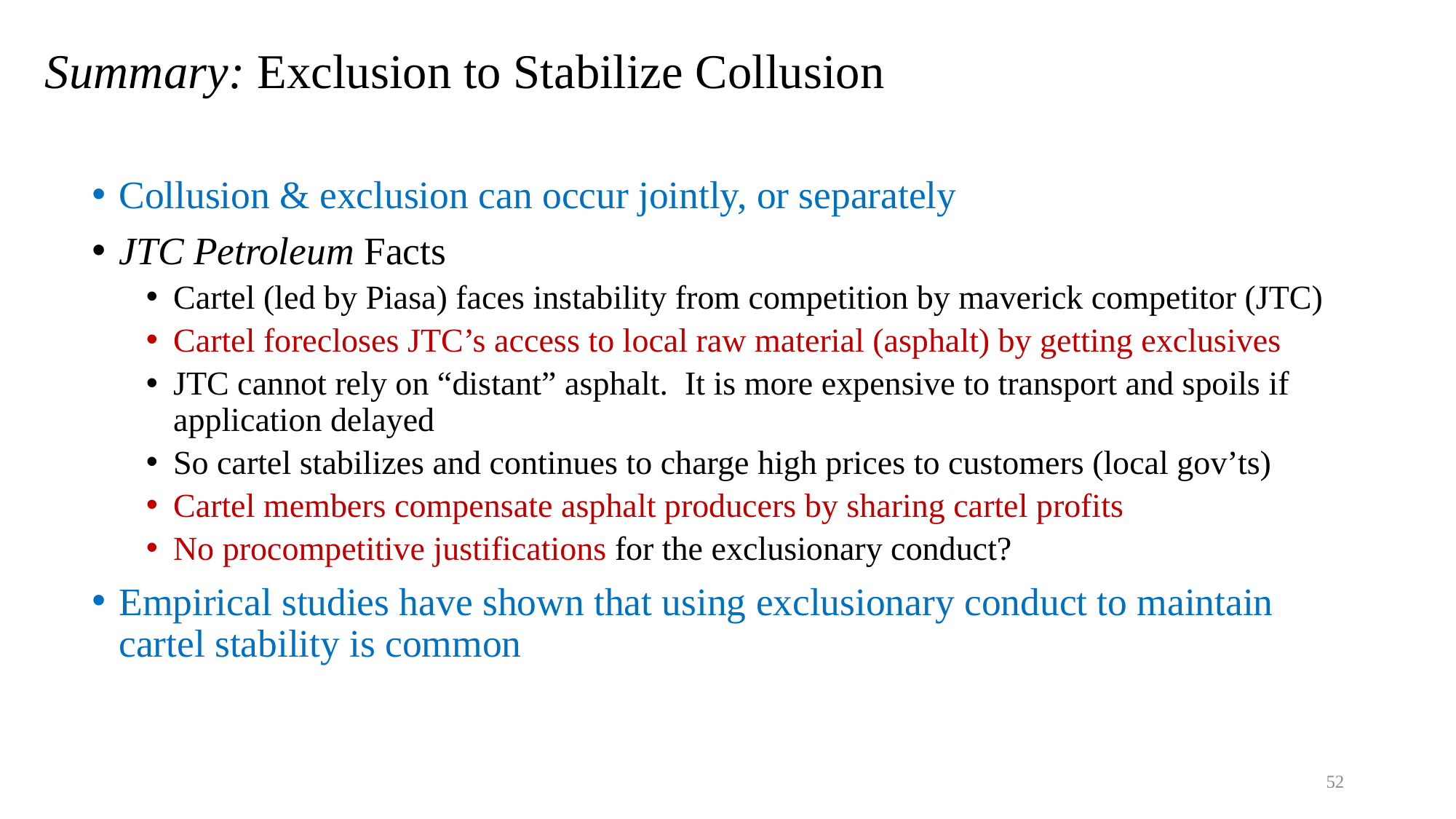

# Summary: Exclusion to Stabilize Collusion
Collusion & exclusion can occur jointly, or separately
JTC Petroleum Facts
Cartel (led by Piasa) faces instability from competition by maverick competitor (JTC)
Cartel forecloses JTC’s access to local raw material (asphalt) by getting exclusives
JTC cannot rely on “distant” asphalt.  It is more expensive to transport and spoils if application delayed
So cartel stabilizes and continues to charge high prices to customers (local gov’ts)
Cartel members compensate asphalt producers by sharing cartel profits
No procompetitive justifications for the exclusionary conduct?
Empirical studies have shown that using exclusionary conduct to maintain cartel stability is common

52